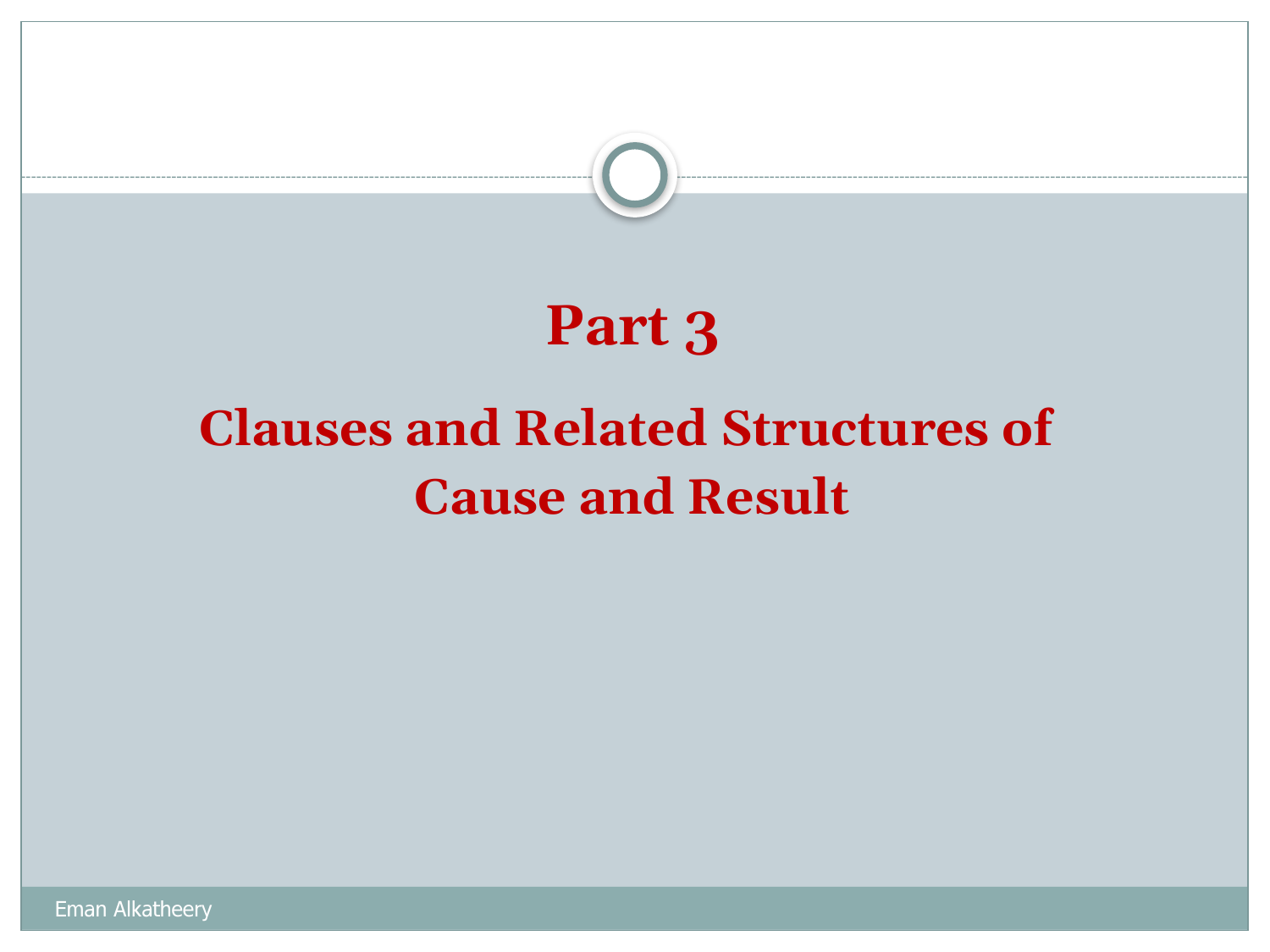

#

Part 3

Clauses and Related Structures of
Cause and Result
Eman Alkatheery